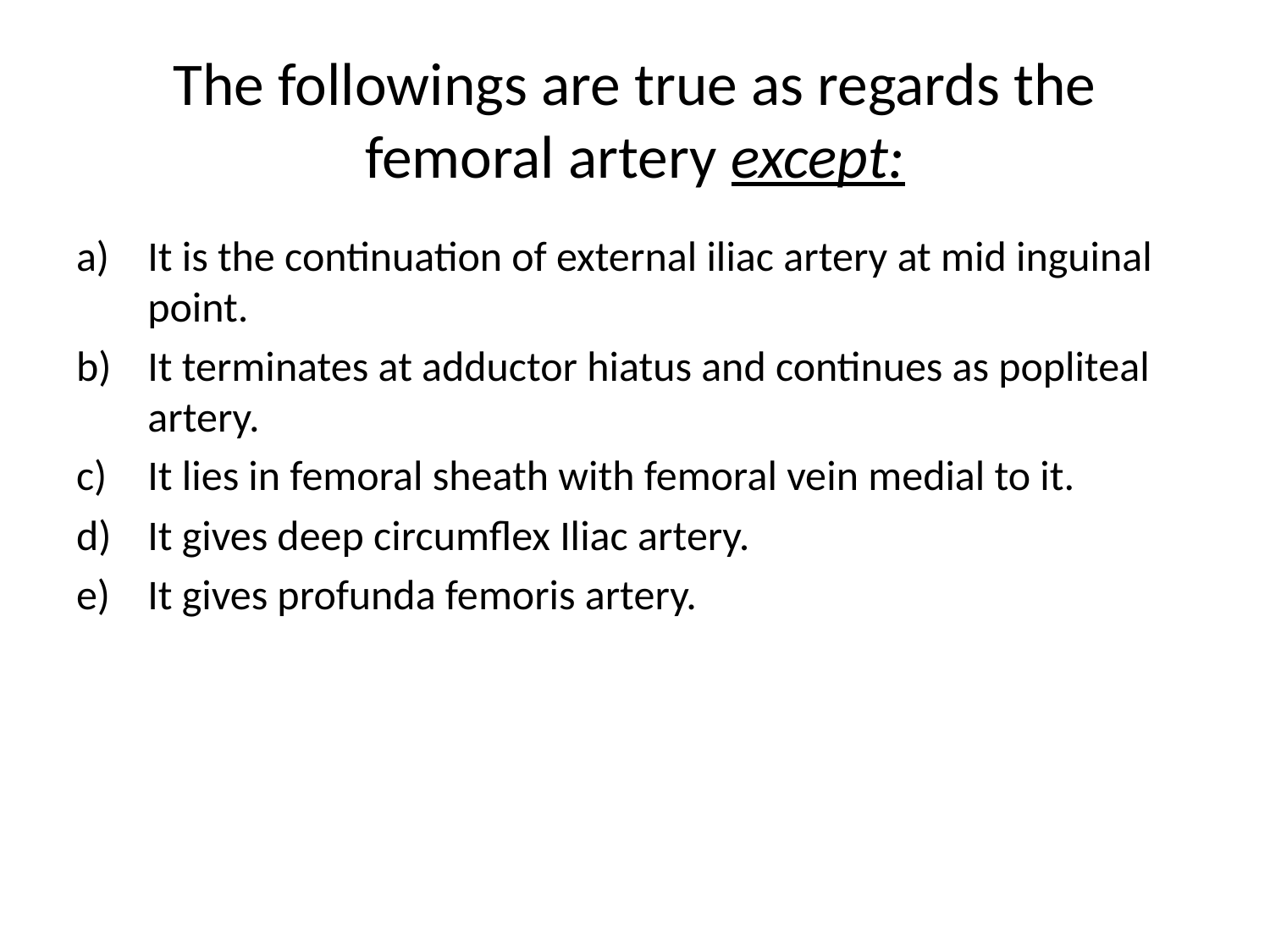

# The followings are true as regards the femoral artery except:
It is the continuation of external iliac artery at mid inguinal point.
It terminates at adductor hiatus and continues as popliteal artery.
It lies in femoral sheath with femoral vein medial to it.
It gives deep circumflex Iliac artery.
It gives profunda femoris artery.